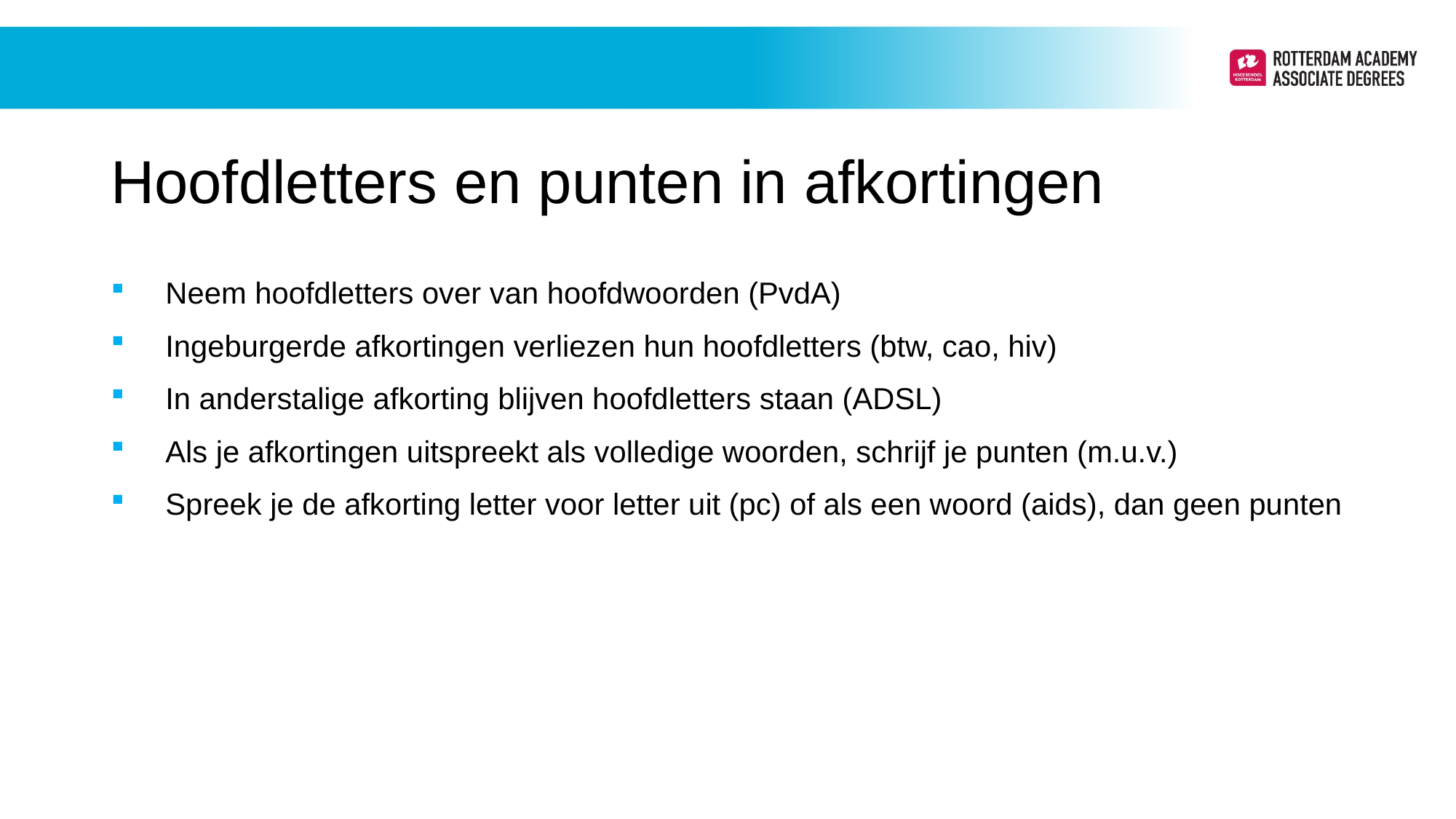

# Hoofdletters en punten in afkortingen
Neem hoofdletters over van hoofdwoorden (PvdA)
Ingeburgerde afkortingen verliezen hun hoofdletters (btw, cao, hiv)
In anderstalige afkorting blijven hoofdletters staan (ADSL)
Als je afkortingen uitspreekt als volledige woorden, schrijf je punten (m.u.v.)
Spreek je de afkorting letter voor letter uit (pc) of als een woord (aids), dan geen punten